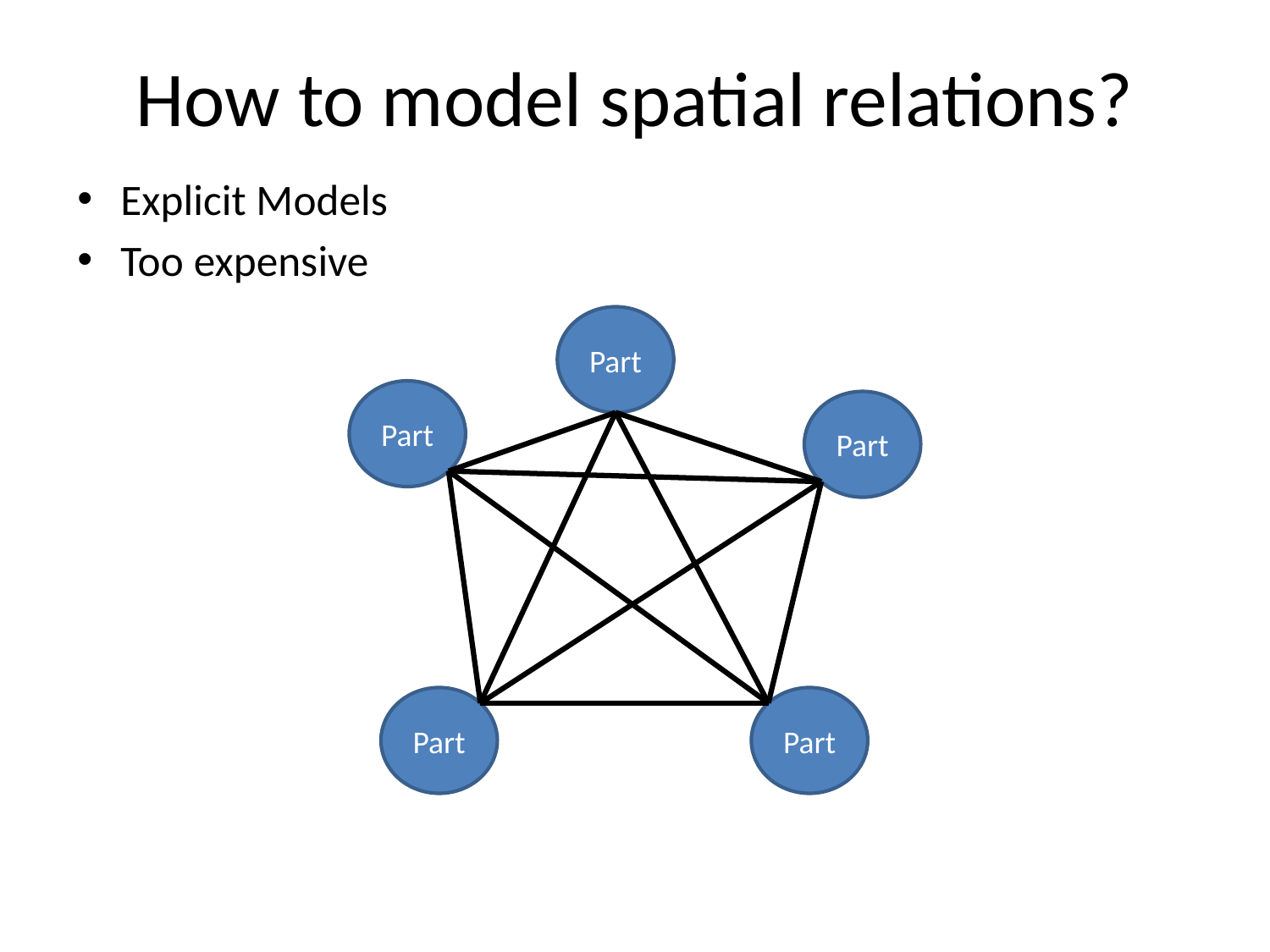

# How to model spatial relations?
Explicit Models
Too expensive
Part
Part
Part
Part
Part